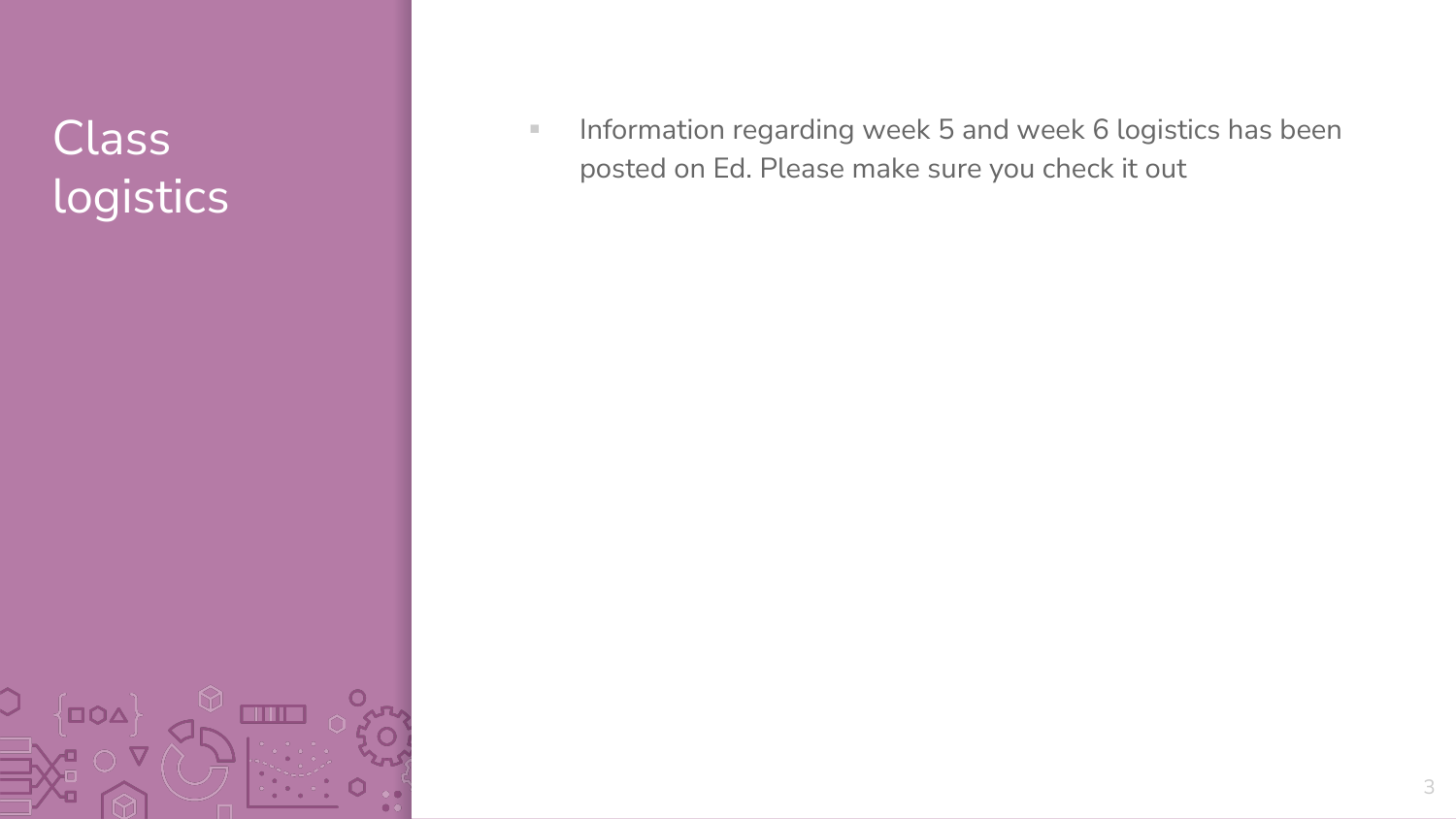

# Class logistics
Information regarding week 5 and week 6 logistics has been posted on Ed. Please make sure you check it out
3